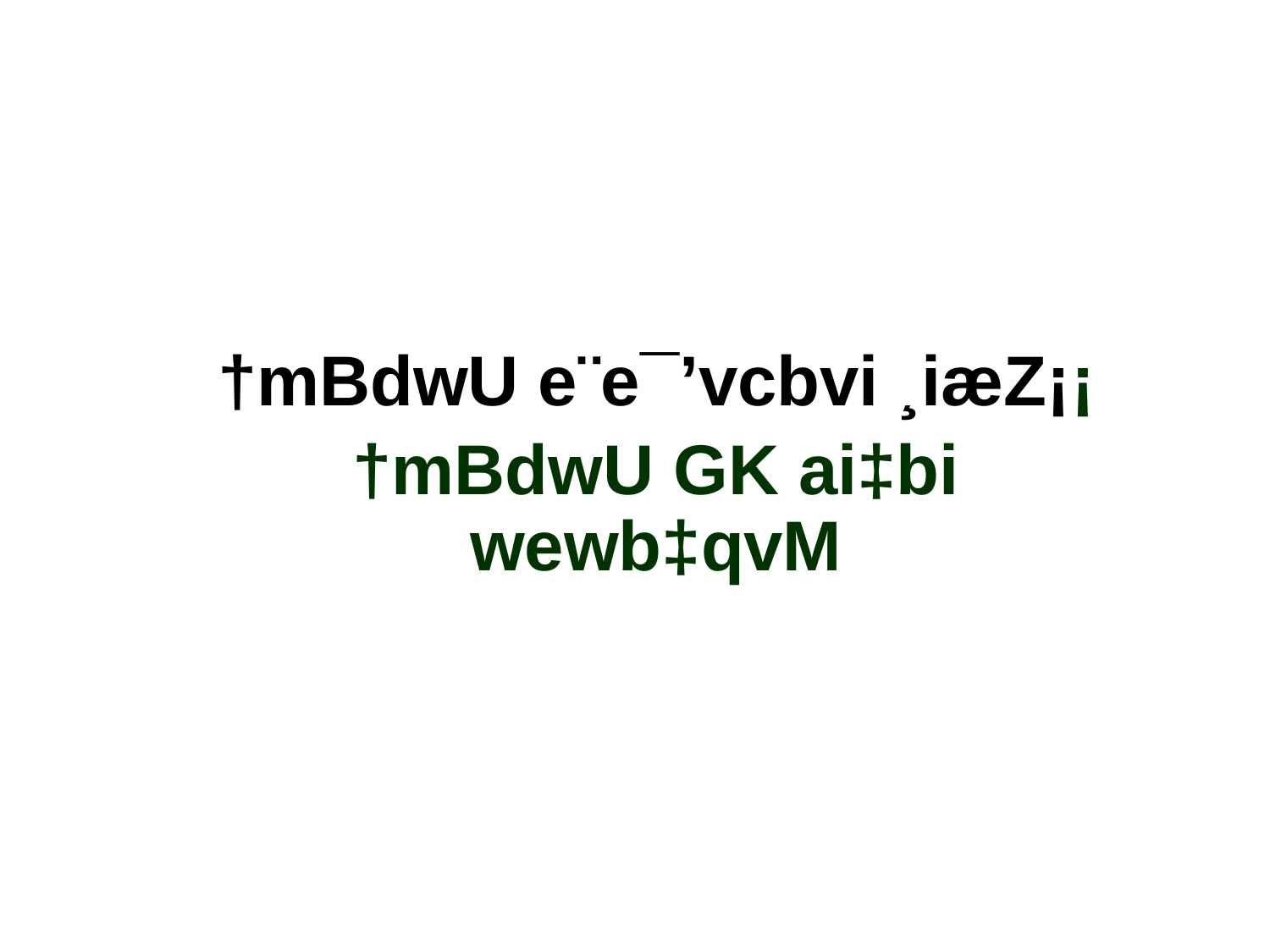

†mBdwU e¨e¯’vcbvi ¸iæZ¡¡
†mBdwU GK ai‡bi wewb‡qvM